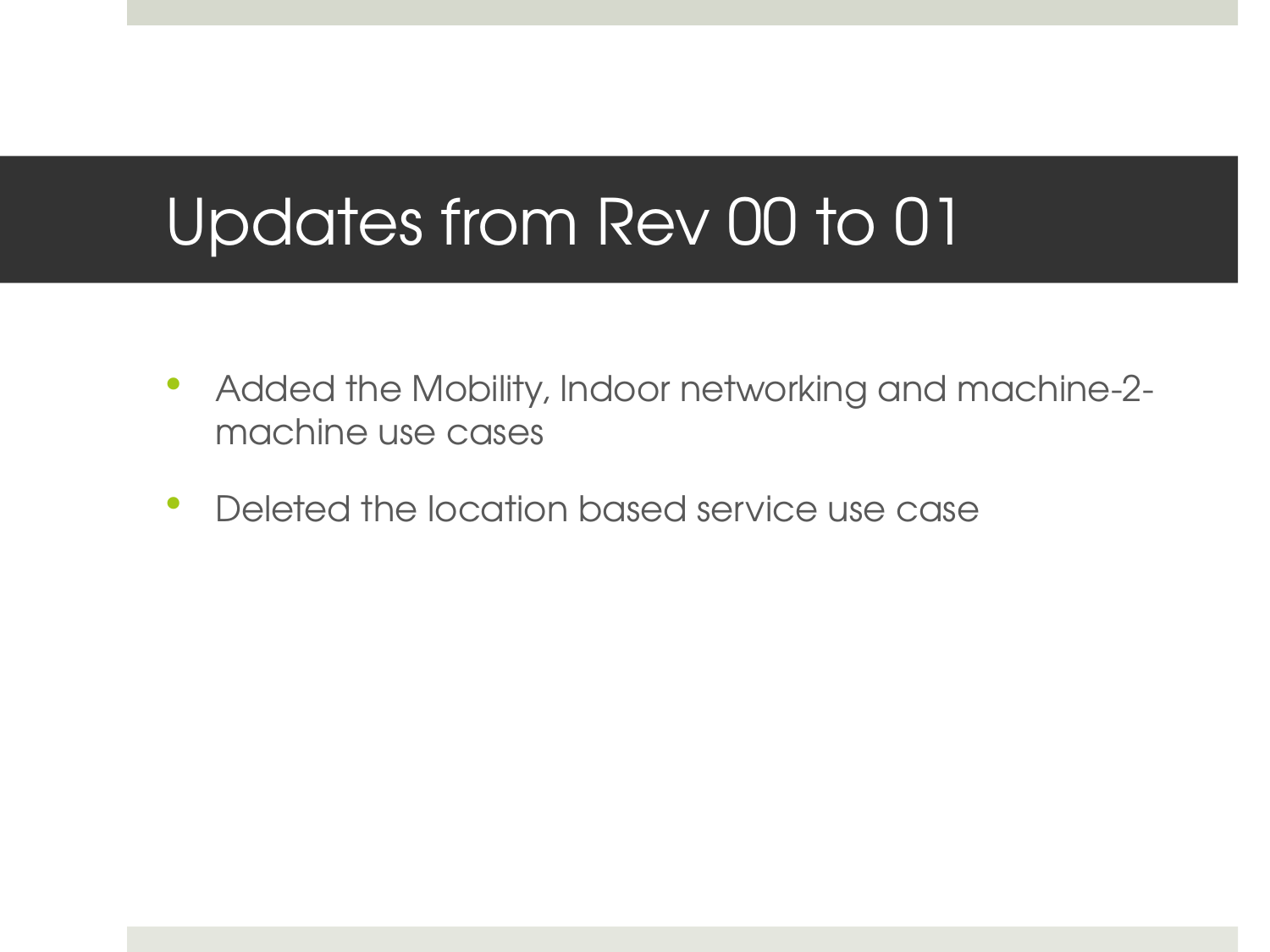

# Updates from Rev 00 to 01
Added the Mobility, Indoor networking and machine-2-machine use cases
Deleted the location based service use case